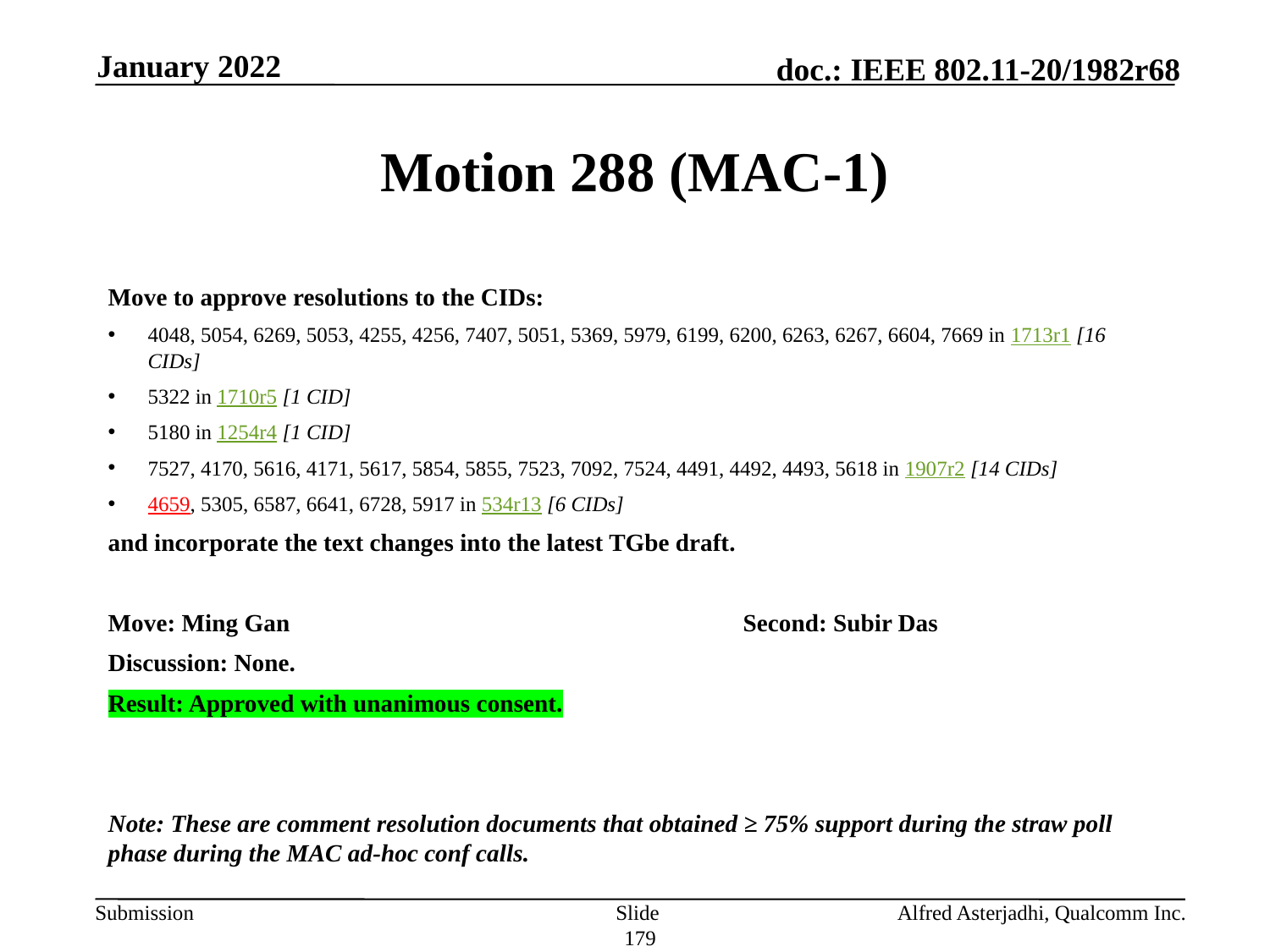

January 2022
# Motion 288 (MAC-1)
Move to approve resolutions to the CIDs:
4048, 5054, 6269, 5053, 4255, 4256, 7407, 5051, 5369, 5979, 6199, 6200, 6263, 6267, 6604, 7669 in 1713r1 [16 CIDs]
5322 in 1710r5 [1 CID]
5180 in 1254r4 [1 CID]
7527, 4170, 5616, 4171, 5617, 5854, 5855, 7523, 7092, 7524, 4491, 4492, 4493, 5618 in 1907r2 [14 CIDs]
4659, 5305, 6587, 6641, 6728, 5917 in 534r13 [6 CIDs]
and incorporate the text changes into the latest TGbe draft.

Move: Ming Gan				Second: Subir Das
Discussion: None.
Result: Approved with unanimous consent.

Note: These are comment resolution documents that obtained ≥ 75% support during the straw poll phase during the MAC ad-hoc conf calls.

Slide 179
Alfred Asterjadhi, Qualcomm Inc.